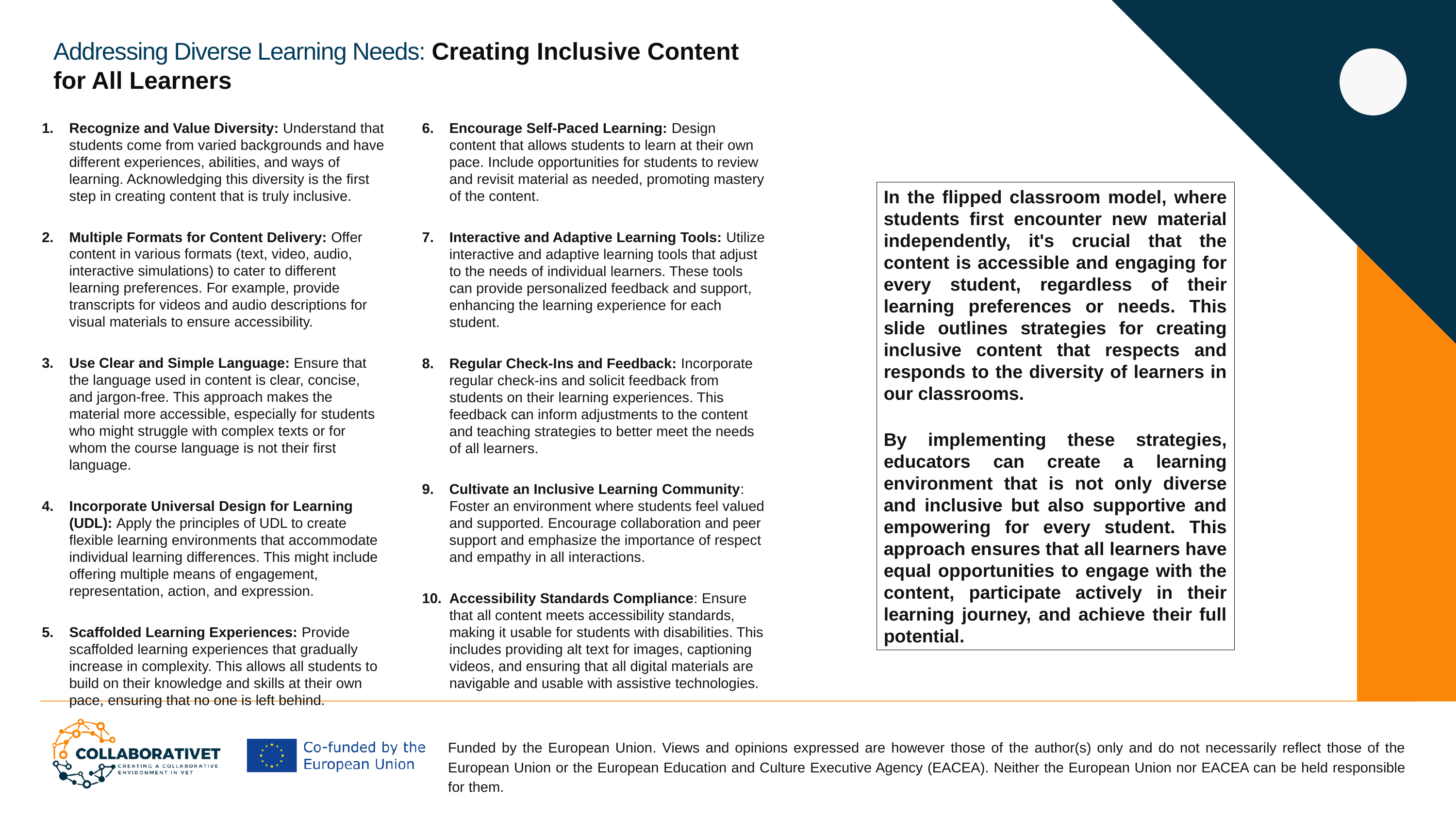

Addressing Diverse Learning Needs: Creating Inclusive Content for All Learners

Recognize and Value Diversity: Understand that students come from varied backgrounds and have different experiences, abilities, and ways of learning. Acknowledging this diversity is the first step in creating content that is truly inclusive.
Multiple Formats for Content Delivery: Offer content in various formats (text, video, audio, interactive simulations) to cater to different learning preferences. For example, provide transcripts for videos and audio descriptions for visual materials to ensure accessibility.
Use Clear and Simple Language: Ensure that the language used in content is clear, concise, and jargon-free. This approach makes the material more accessible, especially for students who might struggle with complex texts or for whom the course language is not their first language.
Incorporate Universal Design for Learning (UDL): Apply the principles of UDL to create flexible learning environments that accommodate individual learning differences. This might include offering multiple means of engagement, representation, action, and expression.
Scaffolded Learning Experiences: Provide scaffolded learning experiences that gradually increase in complexity. This allows all students to build on their knowledge and skills at their own pace, ensuring that no one is left behind.

Encourage Self-Paced Learning: Design content that allows students to learn at their own pace. Include opportunities for students to review and revisit material as needed, promoting mastery of the content.
Interactive and Adaptive Learning Tools: Utilize interactive and adaptive learning tools that adjust to the needs of individual learners. These tools can provide personalized feedback and support, enhancing the learning experience for each student.
Regular Check-Ins and Feedback: Incorporate regular check-ins and solicit feedback from students on their learning experiences. This feedback can inform adjustments to the content and teaching strategies to better meet the needs of all learners.
Cultivate an Inclusive Learning Community: Foster an environment where students feel valued and supported. Encourage collaboration and peer support and emphasize the importance of respect and empathy in all interactions.
Accessibility Standards Compliance: Ensure that all content meets accessibility standards, making it usable for students with disabilities. This includes providing alt text for images, captioning videos, and ensuring that all digital materials are navigable and usable with assistive technologies.
In the flipped classroom model, where students first encounter new material independently, it's crucial that the content is accessible and engaging for every student, regardless of their learning preferences or needs. This slide outlines strategies for creating inclusive content that respects and responds to the diversity of learners in our classrooms.
By implementing these strategies, educators can create a learning environment that is not only diverse and inclusive but also supportive and empowering for every student. This approach ensures that all learners have equal opportunities to engage with the content, participate actively in their learning journey, and achieve their full potential.

Funded by the European Union. Views and opinions expressed are however those of the author(s) only and do not necessarily reflect those of the European Union or the European Education and Culture Executive Agency (EACEA). Neither the European Union nor EACEA can be held responsible for them.